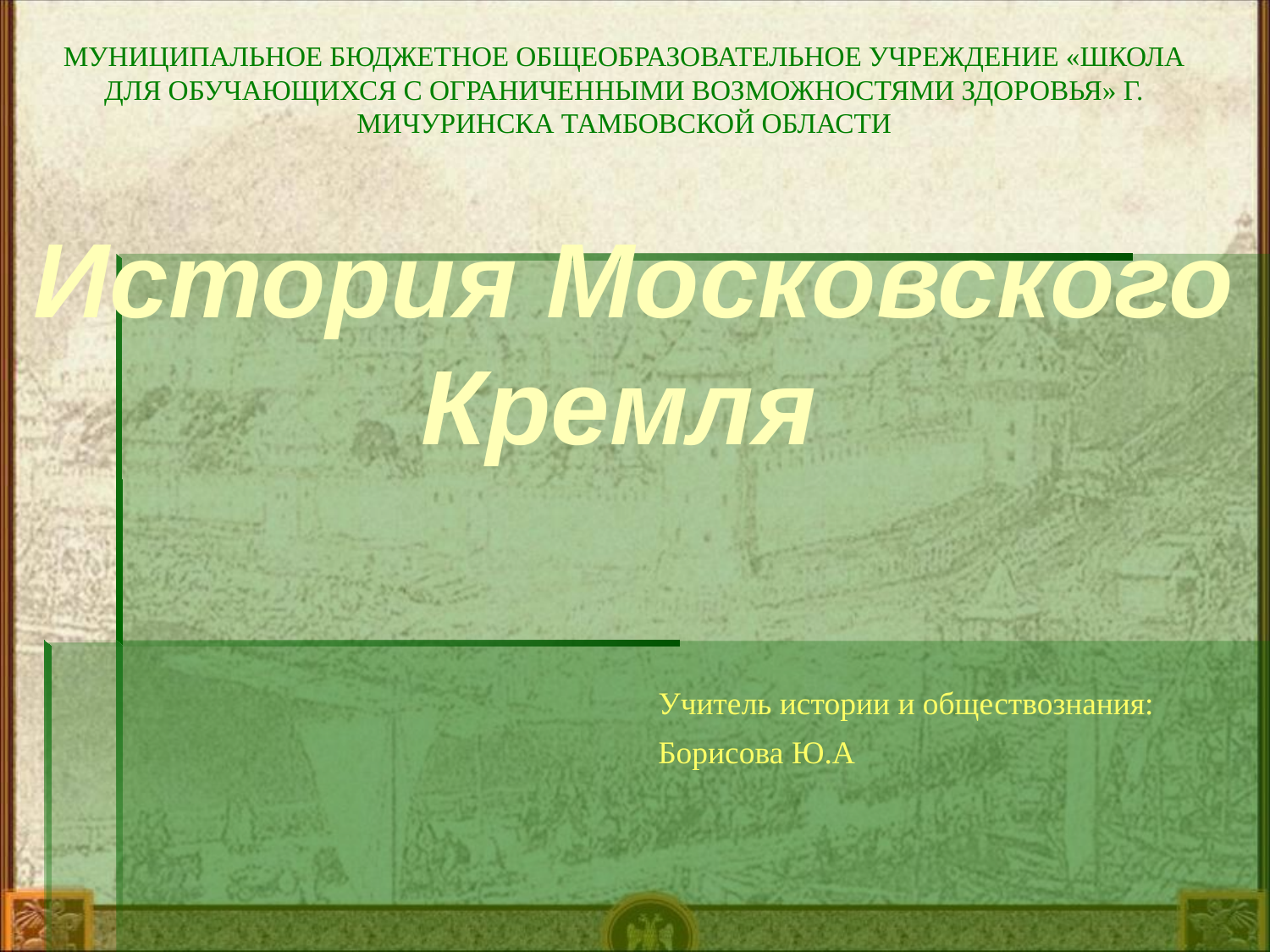

МУНИЦИПАЛЬНОЕ БЮДЖЕТНОЕ ОБЩЕОБРАЗОВАТЕЛЬНОЕ УЧРЕЖДЕНИЕ «ШКОЛА ДЛЯ ОБУЧАЮЩИХСЯ С ОГРАНИЧЕННЫМИ ВОЗМОЖНОСТЯМИ ЗДОРОВЬЯ» Г. МИЧУРИНСКА ТАМБОВСКОЙ ОБЛАСТИ

История Московского Кремля
Учитель истории и обществознания:
Борисова Ю.А